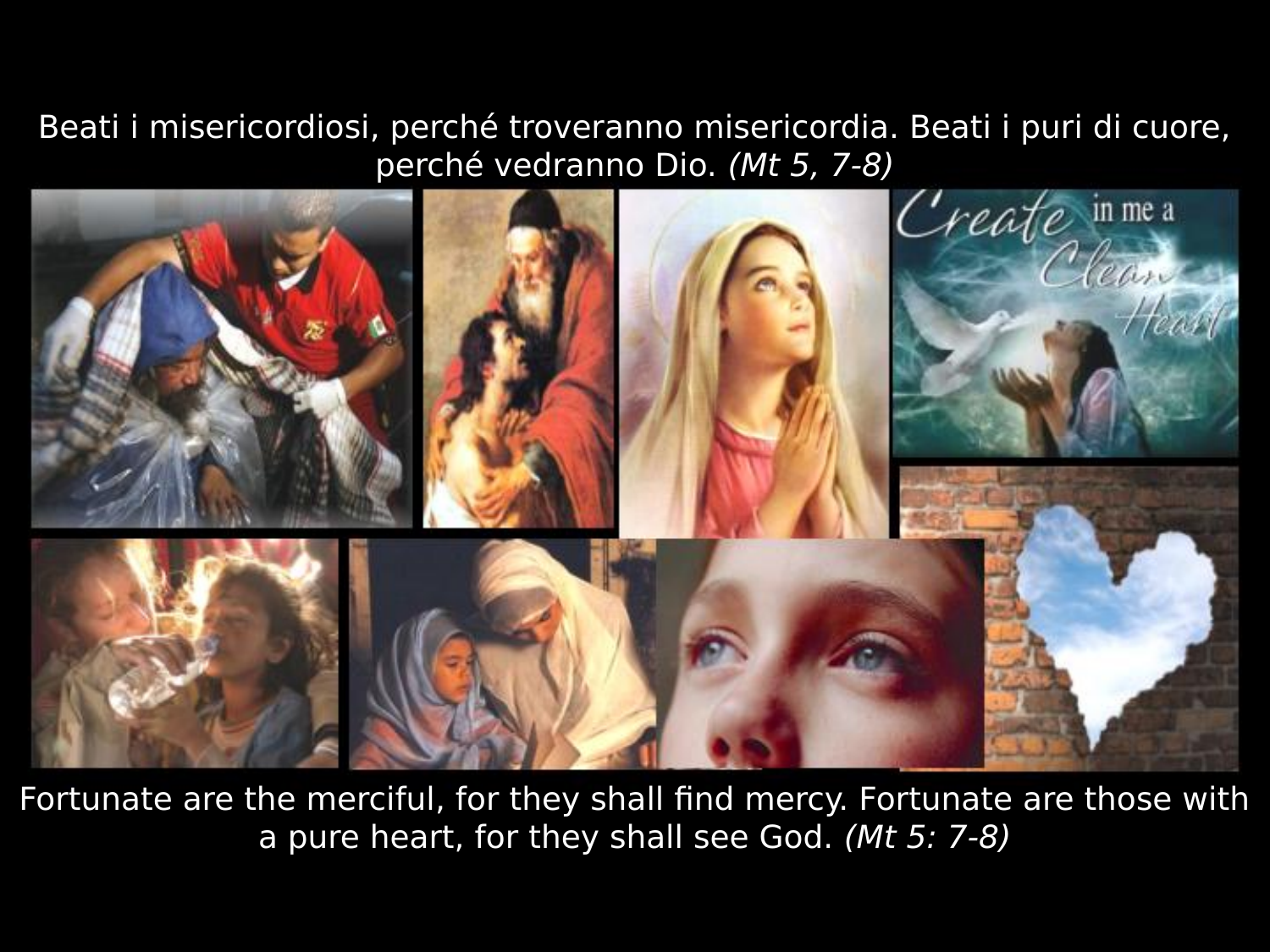

# Beati i misericordiosi, perché troveranno misericordia. Beati i puri di cuore, perché vedranno Dio. (Mt 5, 7-8)
Fortunate are the merciful, for they shall find mercy. Fortunate are those with a pure heart, for they shall see God. (Mt 5: 7-8)